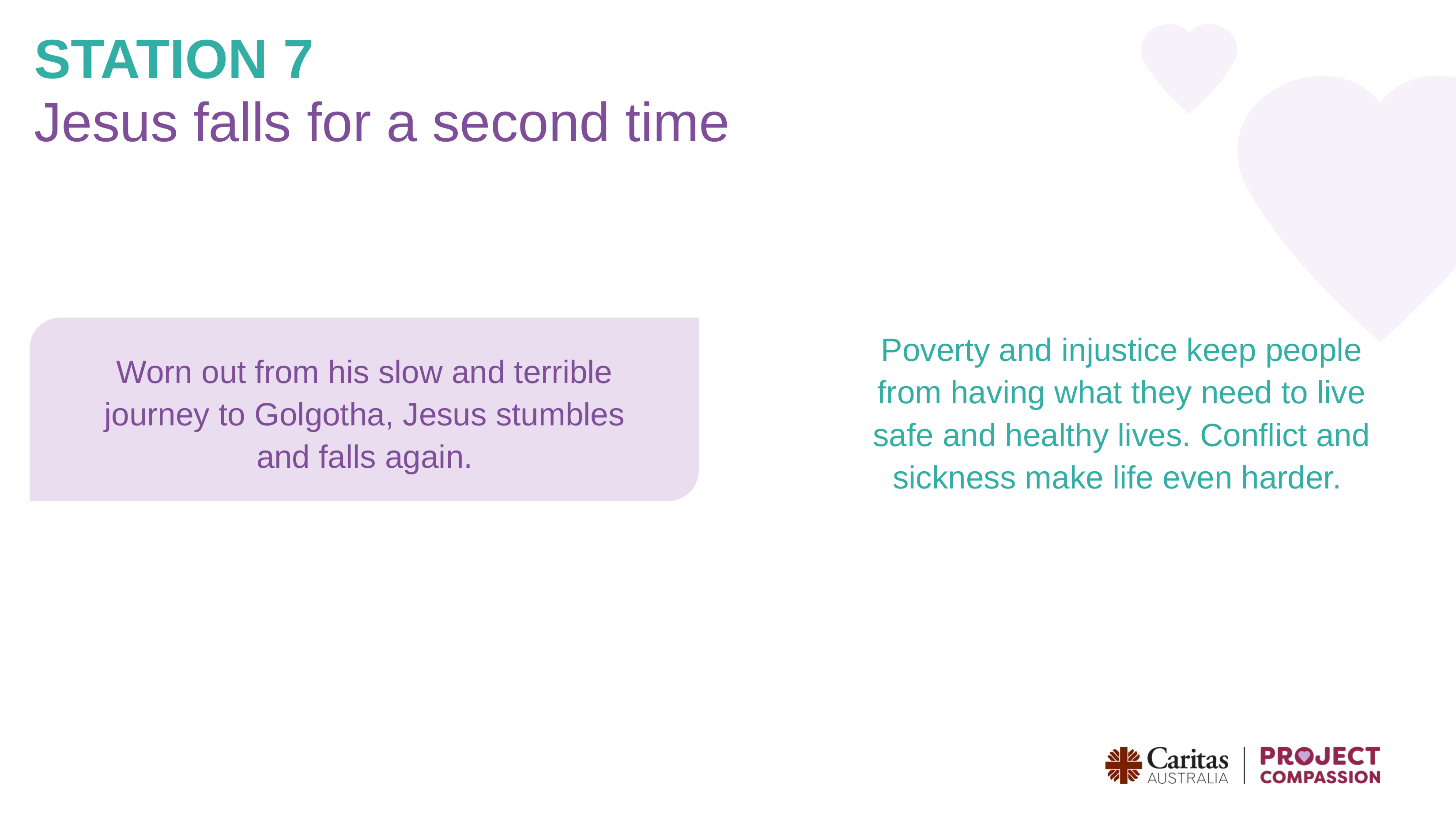

STATION 7
Jesus falls for a second time

Poverty and injustice keep people from having what they need to live safe and healthy lives. Conflict and sickness make life even harder.
Worn out from his slow and terrible journey to Golgotha, Jesus stumbles and falls again.